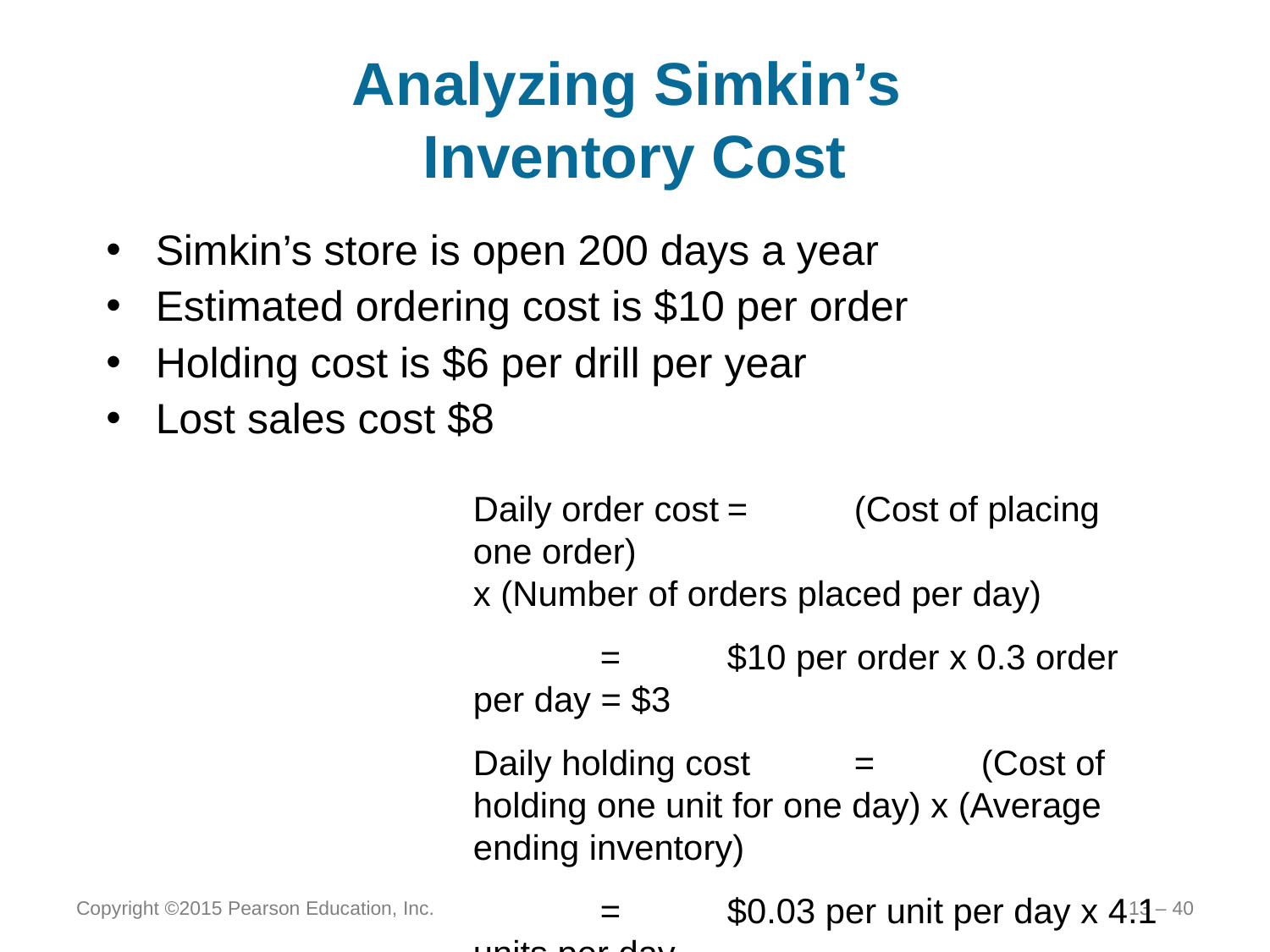

# Analyzing Simkin’s Inventory Cost
Simkin’s store is open 200 days a year
Estimated ordering cost is $10 per order
Holding cost is $6 per drill per year
Lost sales cost $8
	Daily order cost	=	(Cost of placing one order)
x (Number of orders placed per day)
		=	$10 per order x 0.3 order per day = $3
	Daily holding cost	=	(Cost of holding one unit for one day) x (Average ending inventory)
		=	$0.03 per unit per day x 4.1 units per day
		=	$0.12
Copyright ©2015 Pearson Education, Inc.
13 – 40